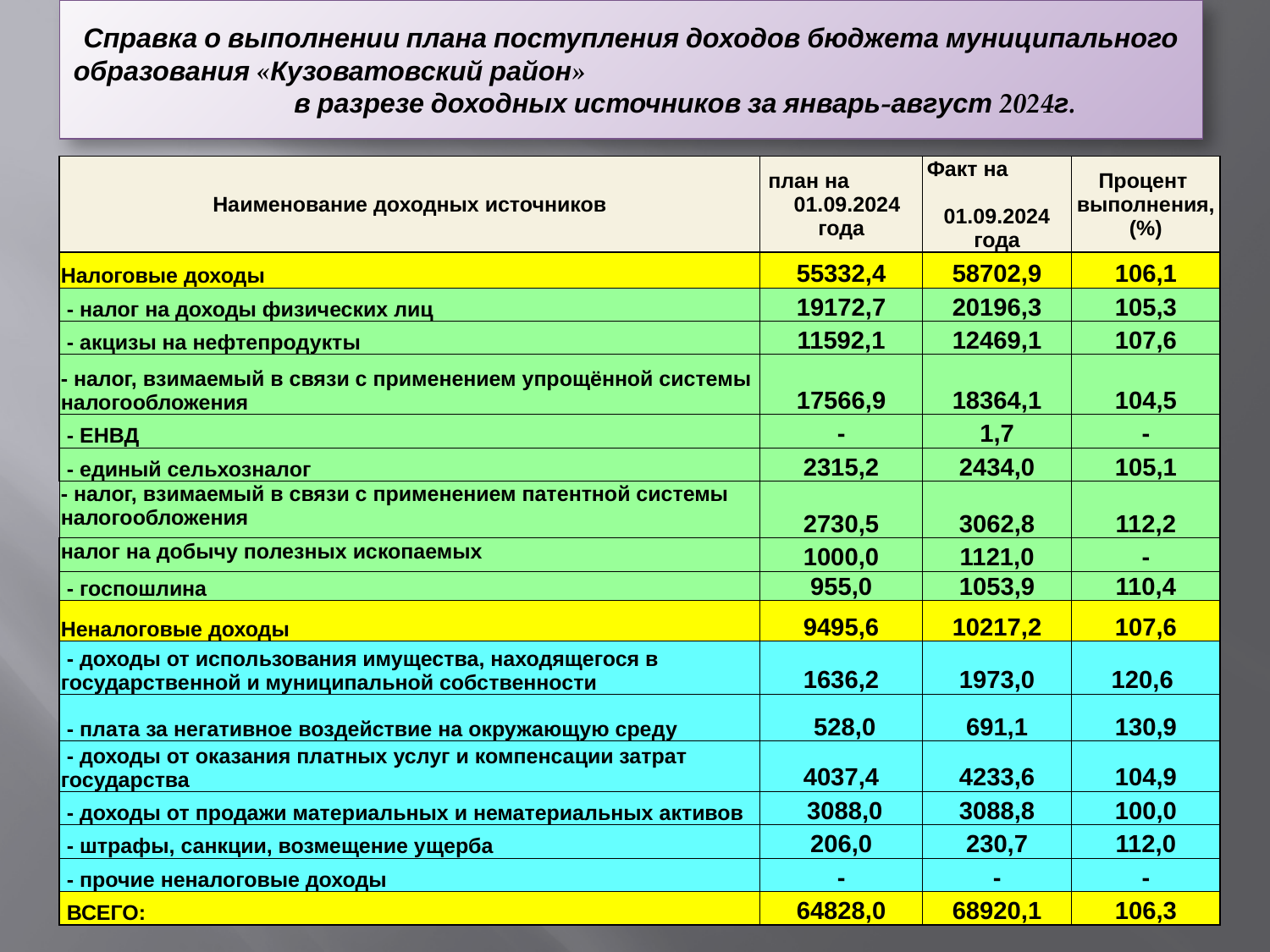

# Справка о выполнении плана поступления доходов бюджета муниципального образования «Кузоватовский район»                                                                                                          в разрезе доходных источников за январь-август 2024г.
| Наименование доходных источников | план на 01.09.2024 года | Факт на 01.09.2024 года | Процент выполнения, (%) |
| --- | --- | --- | --- |
| Налоговые доходы | 55332,4 | 58702,9 | 106,1 |
| - налог на доходы физических лиц | 19172,7 | 20196,3 | 105,3 |
| - акцизы на нефтепродукты | 11592,1 | 12469,1 | 107,6 |
| - налог, взимаемый в связи с применением упрощённой системы налогообложения | 17566,9 | 18364,1 | 104,5 |
| - ЕНВД | - | 1,7 | - |
| - единый сельхозналог | 2315,2 | 2434,0 | 105,1 |
| - налог, взимаемый в связи с применением патентной системы налогообложения | 2730,5 | 3062,8 | 112,2 |
| налог на добычу полезных ископаемых | 1000,0 | 1121,0 | - |
| - госпошлина | 955,0 | 1053,9 | 110,4 |
| Неналоговые доходы | 9495,6 | 10217,2 | 107,6 |
| - доходы от использования имущества, находящегося в государственной и муниципальной собственности | 1636,2 | 1973,0 | 120,6 |
| - плата за негативное воздействие на окружающую среду | 528,0 | 691,1 | 130,9 |
| - доходы от оказания платных услуг и компенсации затрат государства | 4037,4 | 4233,6 | 104,9 |
| - доходы от продажи материальных и нематериальных активов | 3088,0 | 3088,8 | 100,0 |
| - штрафы, санкции, возмещение ущерба | 206,0 | 230,7 | 112,0 |
| - прочие неналоговые доходы | - | - | - |
| ВСЕГО: | 64828,0 | 68920,1 | 106,3 |